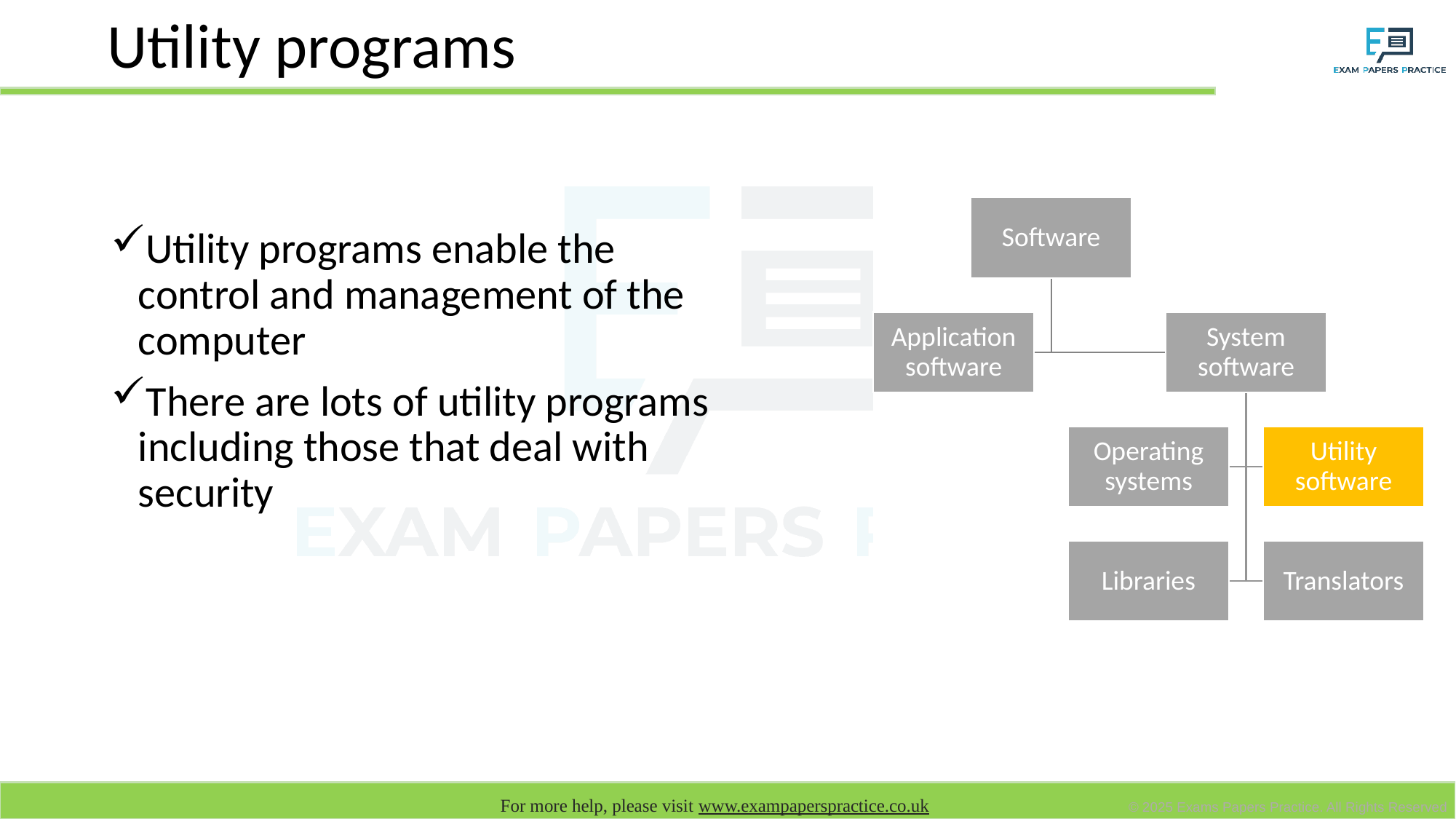

# Utility programs
Software
Application software
System software
Operating systems
Utility software
Libraries
Translators
Utility programs enable the control and management of the computer
There are lots of utility programs including those that deal with security